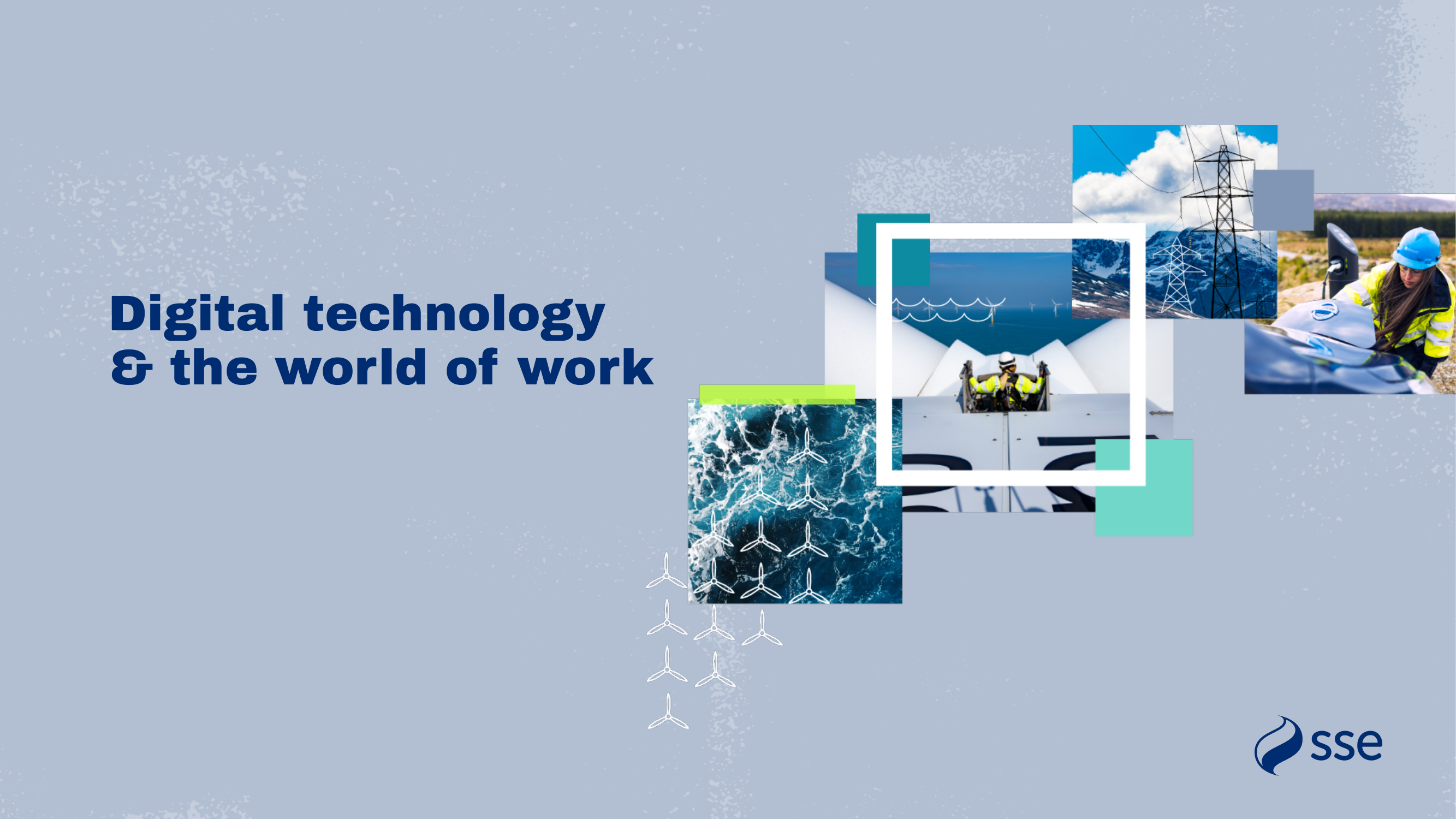

# Digital technology & the world of work